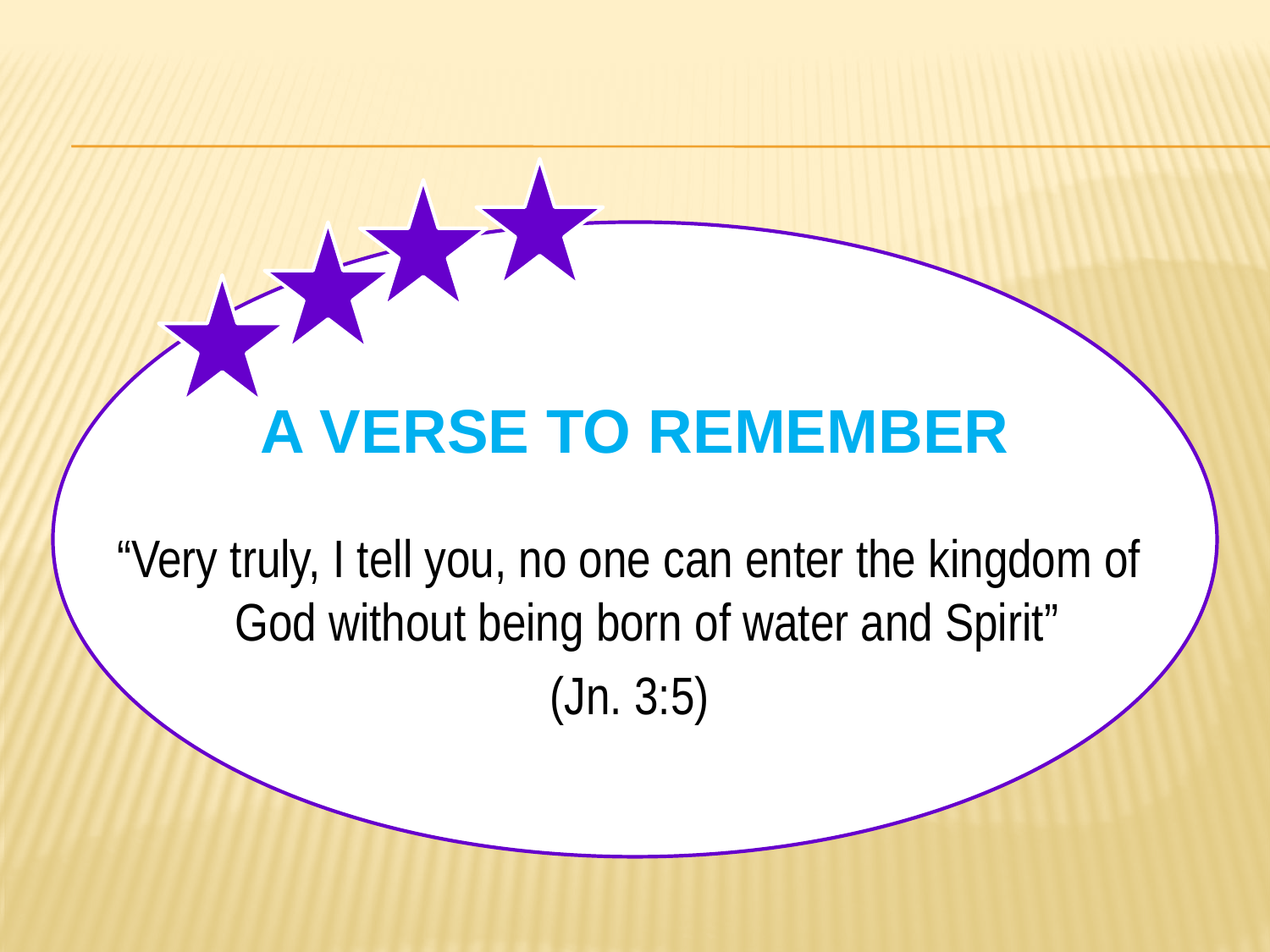

# A Verse to Remember
“Very truly, I tell you, no one can enter the kingdom of God without being born of water and Spirit”
(Jn. 3:5)